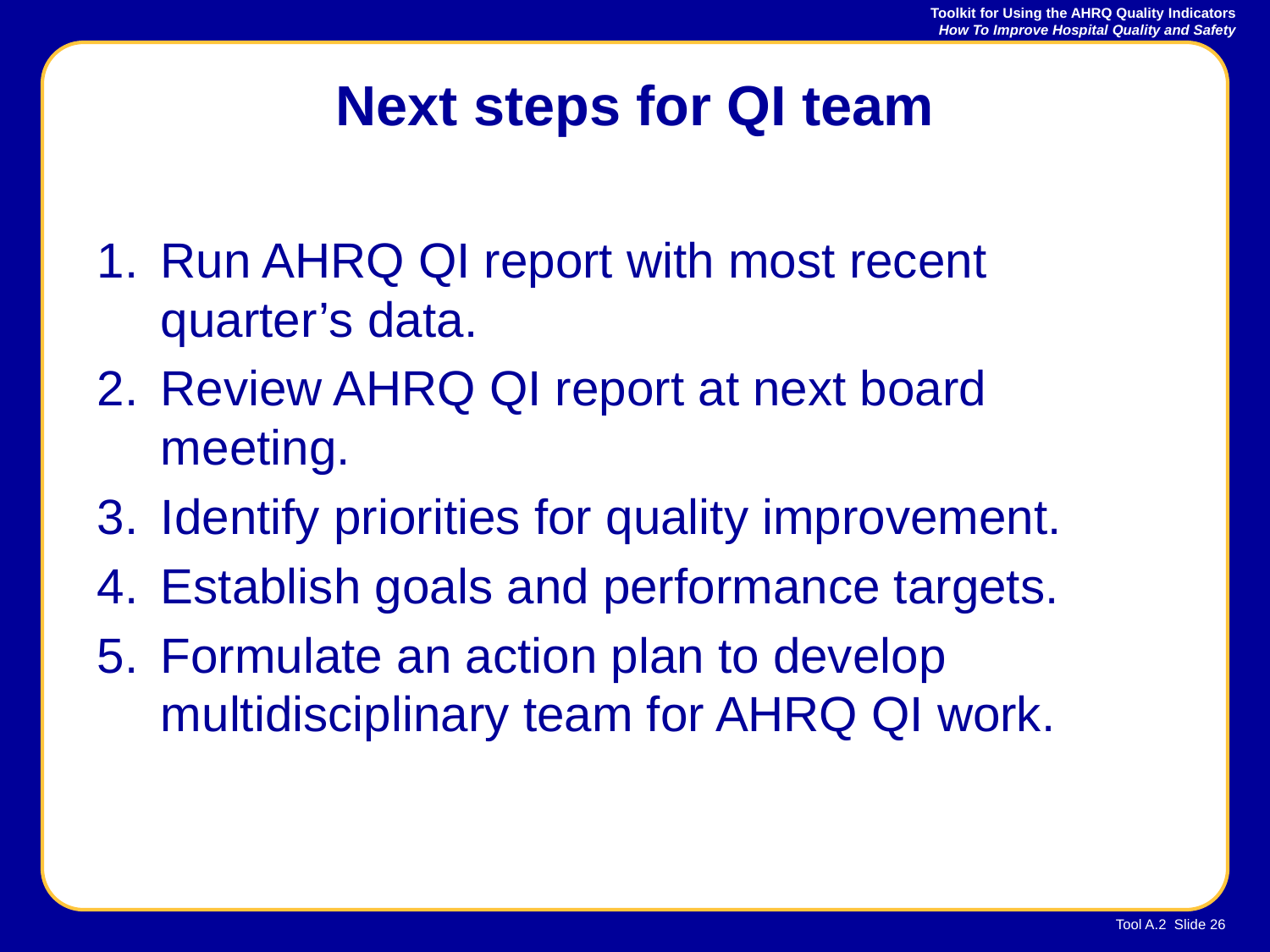

# Next steps for QI team
Run AHRQ QI report with most recent quarter’s data.
Review AHRQ QI report at next board meeting.
Identify priorities for quality improvement.
Establish goals and performance targets.
Formulate an action plan to develop multidisciplinary team for AHRQ QI work.